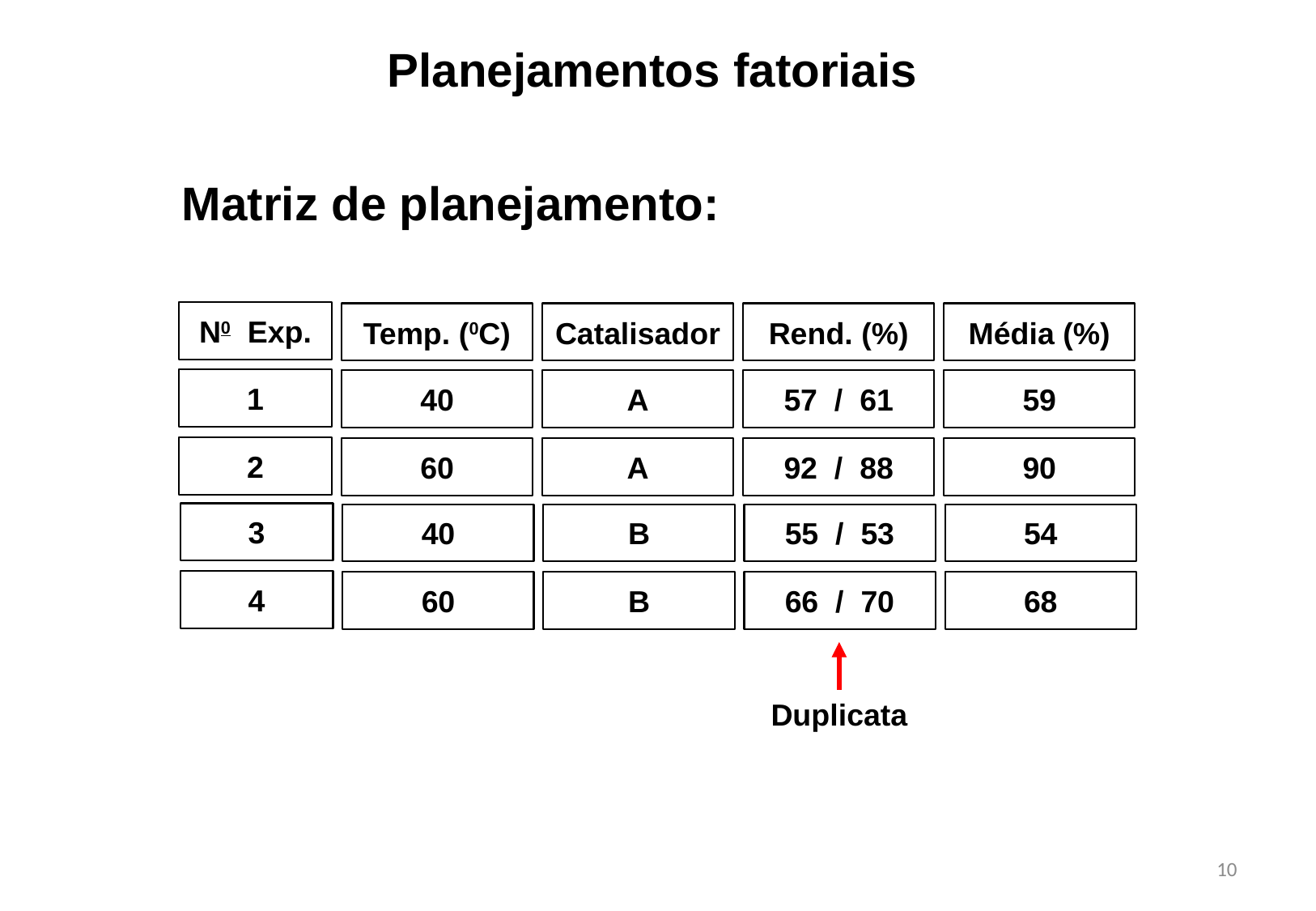

Planejamentos fatoriais
Matriz de planejamento:
N0  Exp.
Temp. (0C)
Catalisador
1
40
A
2
60
A
3
40
B
4
60
B
Rend. (%)
Média (%)
57  /  61
59
92  /  88
90
55  /  53
54
66  /  70
68
Duplicata
10